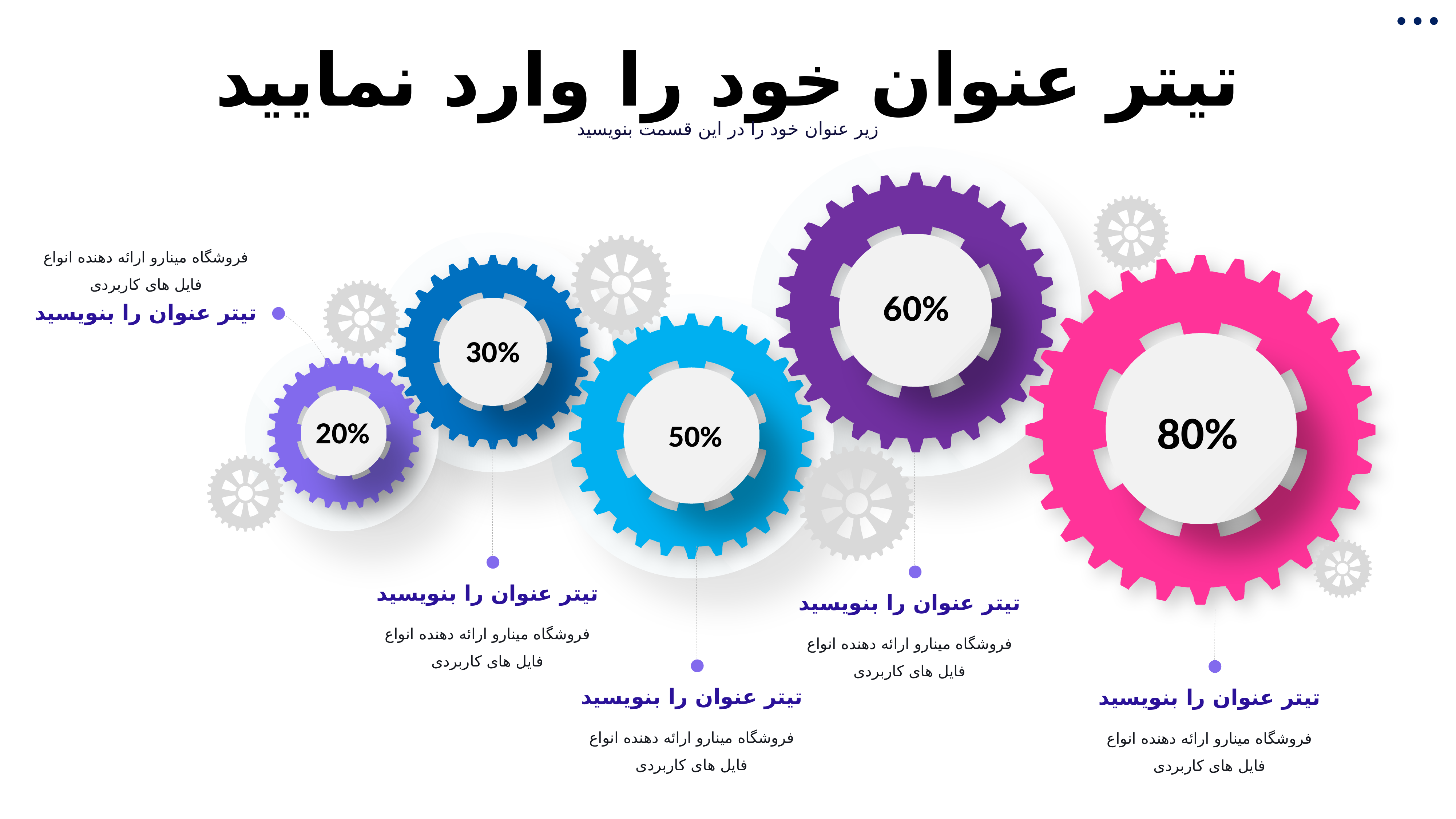

تیتر عنوان خود را وارد نمایید
زیر عنوان خود را در این قسمت بنویسید

تیتر عنوان را بنویسید
فروشگاه مینارو ارائه دهنده انواع فایل های کاربردی

60%

30%

80%
20%
50%
فروشگاه مینارو ارائه دهنده انواع فایل های کاربردی
تیتر عنوان را بنویسید

فروشگاه مینارو ارائه دهنده انواع فایل های کاربردی
تیتر عنوان را بنویسید

فروشگاه مینارو ارائه دهنده انواع فایل های کاربردی
تیتر عنوان را بنویسید

فروشگاه مینارو ارائه دهنده انواع فایل های کاربردی
تیتر عنوان را بنویسید